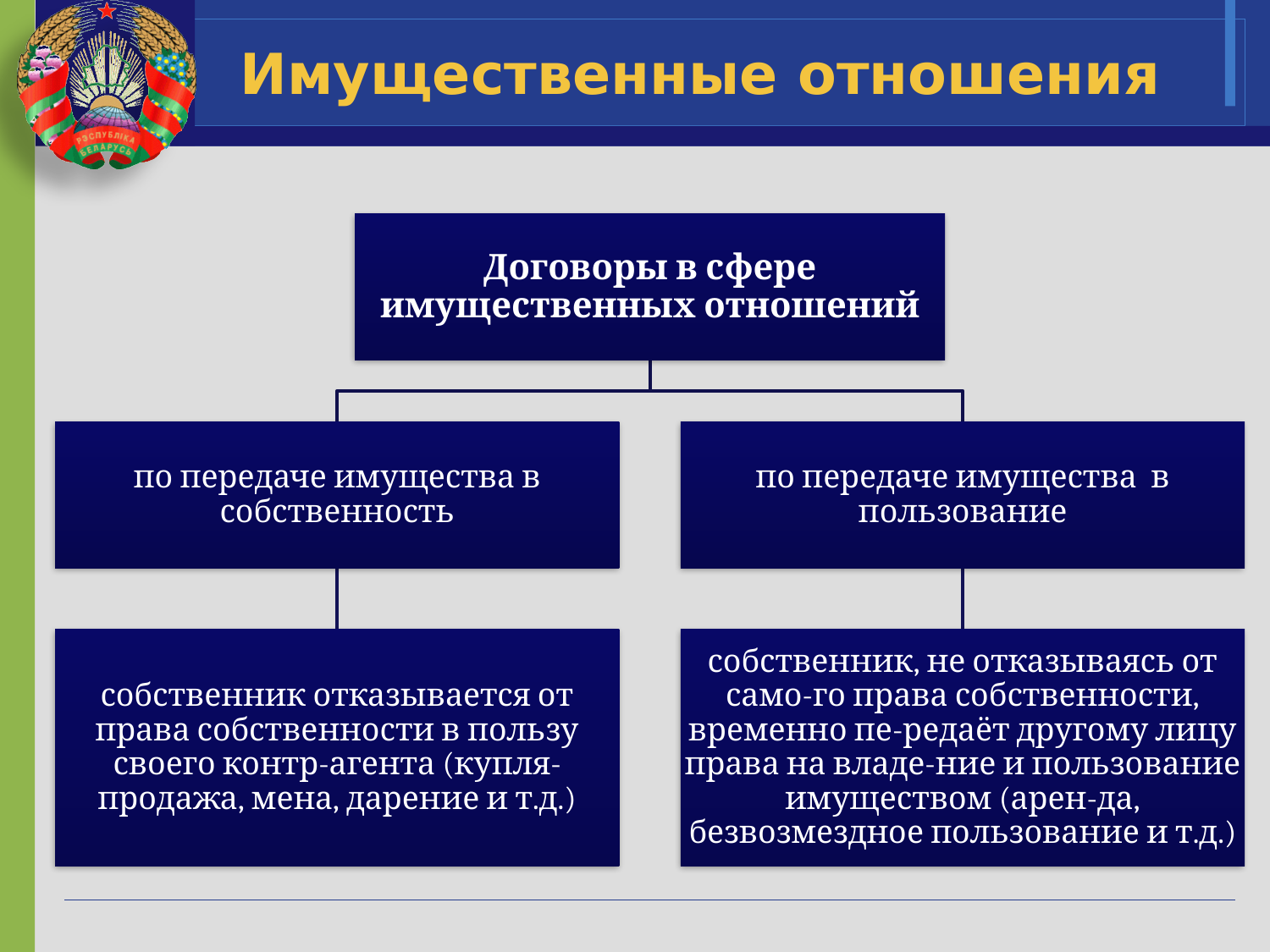

# Имущественные отношения
Договоры в сфере имущественных отношений
по передаче имущества в собственность
собственник отказывается от права собственности в пользу своего контр-агента (купля-продажа, мена, дарение и т.д.)
по передаче имущества  в пользование
собственник, не отказываясь от само-го права собственности, временно пе-редаёт другому лицу права на владе-ние и пользование имуществом (арен-да, безвозмездное пользование и т.д.)